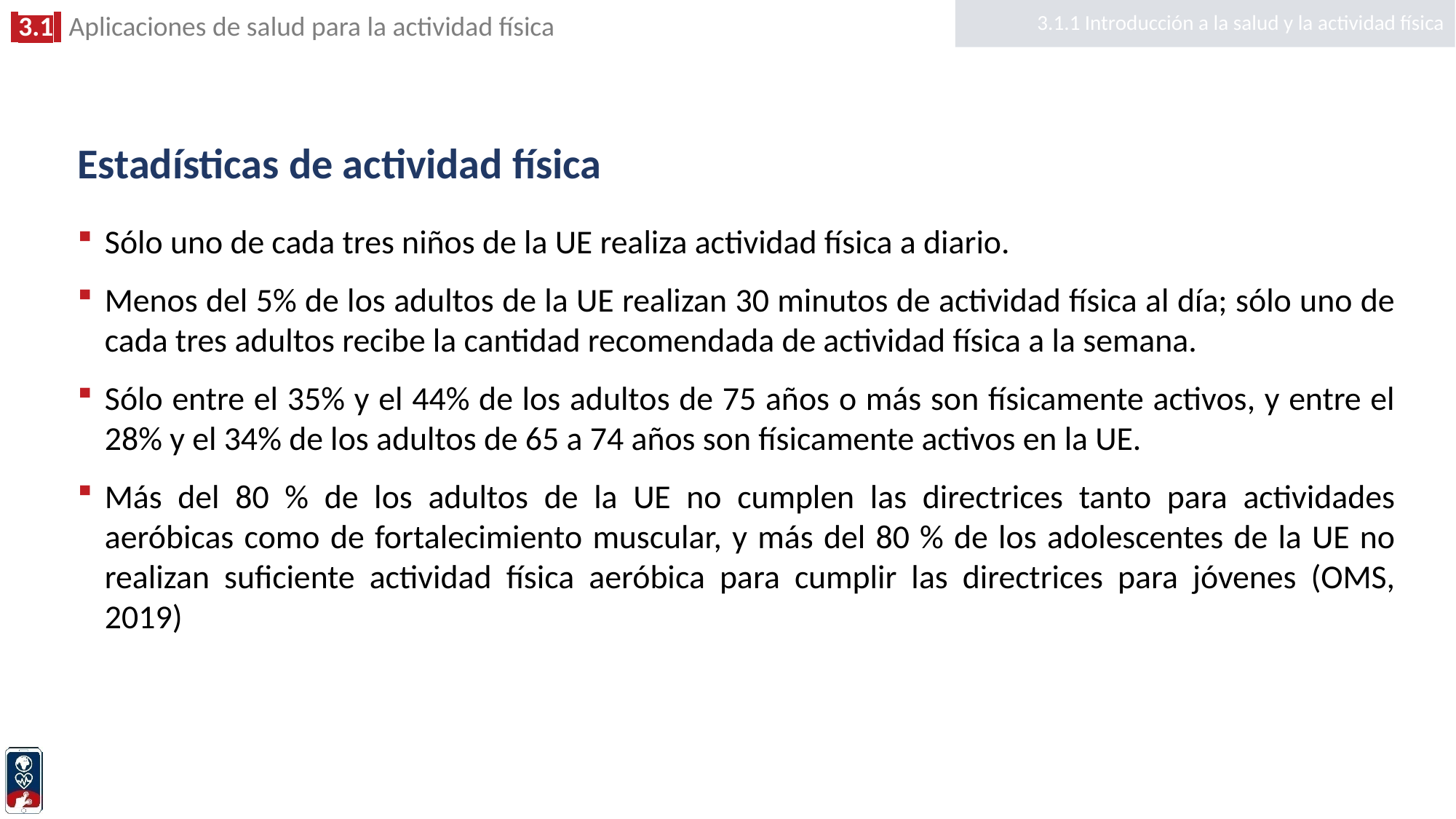

3.1.1 Introducción a la salud y la actividad física
# Estadísticas de actividad física
Sólo uno de cada tres niños de la UE realiza actividad física a diario.
Menos del 5% de los adultos de la UE realizan 30 minutos de actividad física al día; sólo uno de cada tres adultos recibe la cantidad recomendada de actividad física a la semana.
Sólo entre el 35% y el 44% de los adultos de 75 años o más son físicamente activos, y entre el 28% y el 34% de los adultos de 65 a 74 años son físicamente activos en la UE.
Más del 80 % de los adultos de la UE no cumplen las directrices tanto para actividades aeróbicas como de fortalecimiento muscular, y más del 80 % de los adolescentes de la UE no realizan suficiente actividad física aeróbica para cumplir las directrices para jóvenes (OMS, 2019)